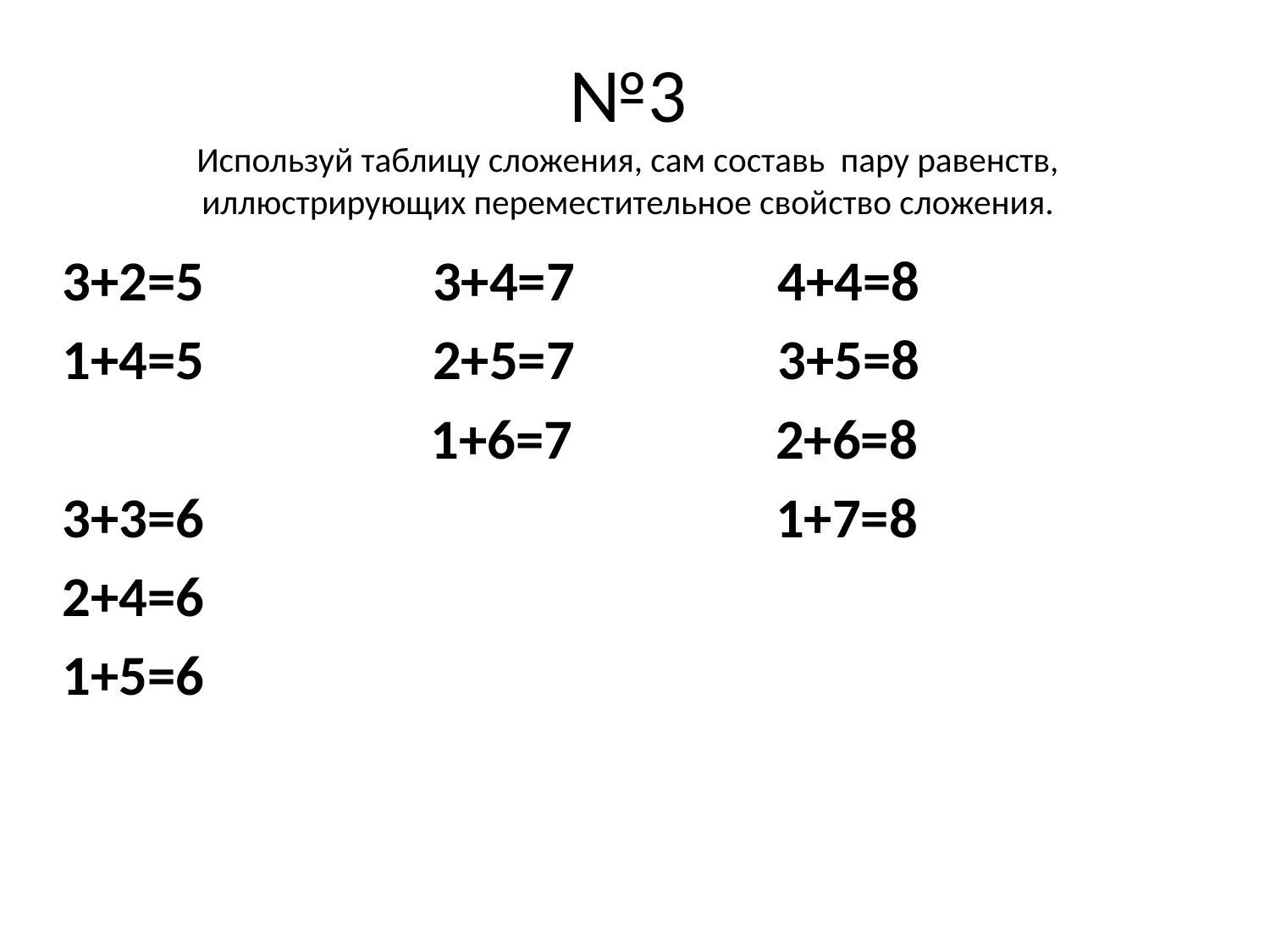

# №3 Используй таблицу сложения, сам составь  пару равенств, иллюстрирующих переместительное свойство сложения.
3+2=5                  3+4=7                4+4=8
1+4=5                  2+5=7                3+5=8
                             1+6=7                2+6=8
3+3=6                                             1+7=8
2+4=6
1+5=6